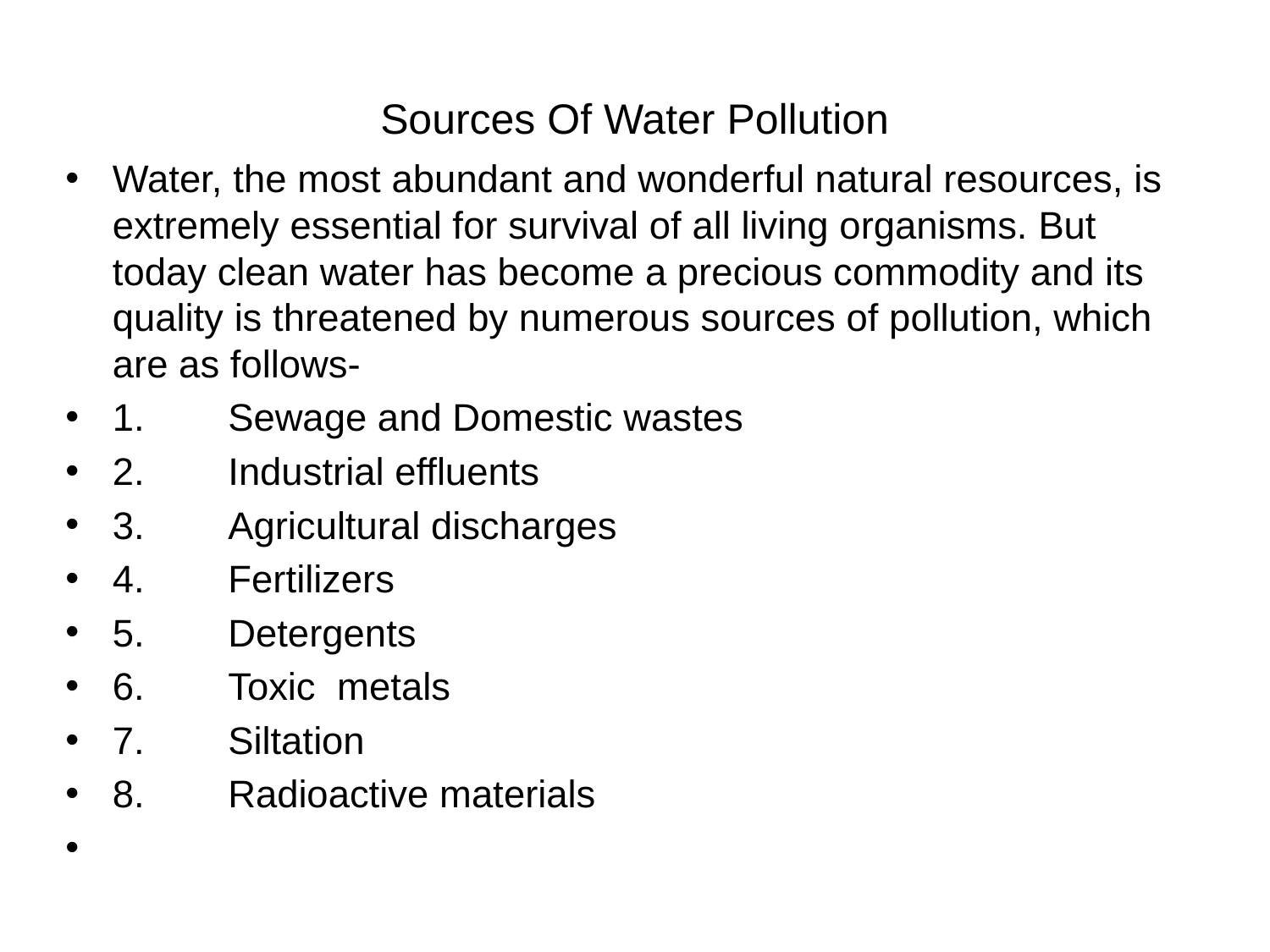

# Sources Of Water Pollution
Water, the most abundant and wonderful natural resources, is extremely essential for survival of all living organisms. But today clean water has become a precious commodity and its quality is threatened by numerous sources of pollution, which are as follows-
1.	Sewage and Domestic wastes
2.	Industrial effluents
3.	Agricultural discharges
4.	Fertilizers
5.	Detergents
6.	Toxic  metals
7.	Siltation
8.	Radioactive materials